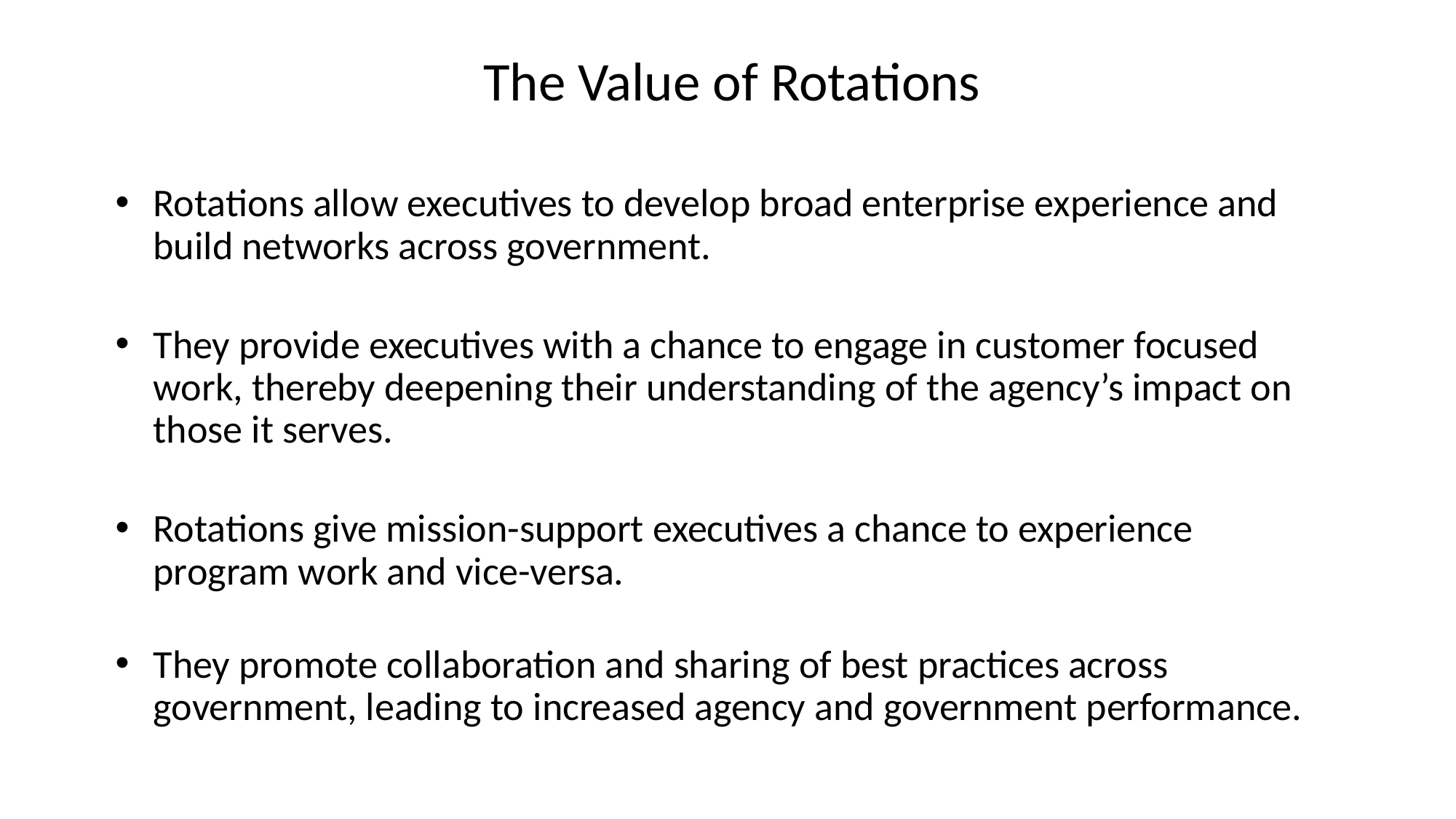

# The Value of Rotations

Rotations allow executives to develop broad enterprise experience and build networks across government.

They provide executives with a chance to engage in customer focused work, thereby deepening their understanding of the agency’s impact on those it serves.

Rotations give mission-support executives a chance to experience program work and vice-versa.

They promote collaboration and sharing of best practices across government, leading to increased agency and government performance.